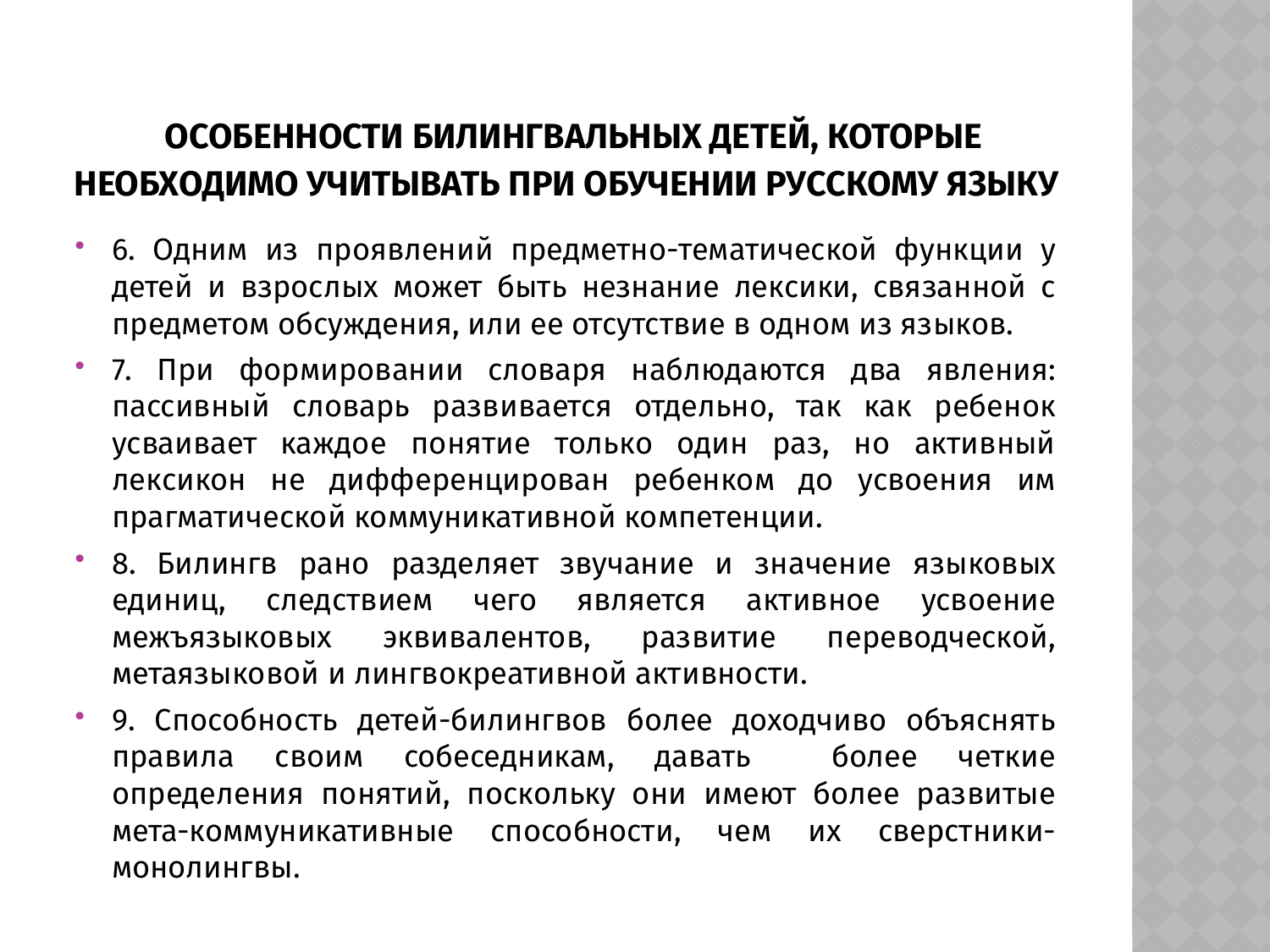

# Особенности билингвальных детей, которые необходимо учитывать при обучении русскому языку
6. Одним из проявлений предметно-тематической функции у детей и взрослых может быть незнание лексики, связанной с предметом обсуждения, или ее отсутствие в одном из языков.
7. При формировании словаря наблюдаются два явления: пассивный словарь развивается отдельно, так как ребенок усваивает каждое понятие только один раз, но активный лексикон не дифференцирован ребенком до усвоения им прагматической коммуникативной компетенции.
8. Билингв рано разделяет звучание и значение языковых единиц, следствием чего является активное усвоение межъязыковых эквивалентов, развитие переводческой, метаязыковой и лингвокреативной активности.
9. Способность детей-билингвов более доходчиво объяснять правила своим собеседникам, давать  более четкие определения понятий, поскольку они имеют более развитые мета-коммуникативные способности, чем их сверстники-монолингвы.